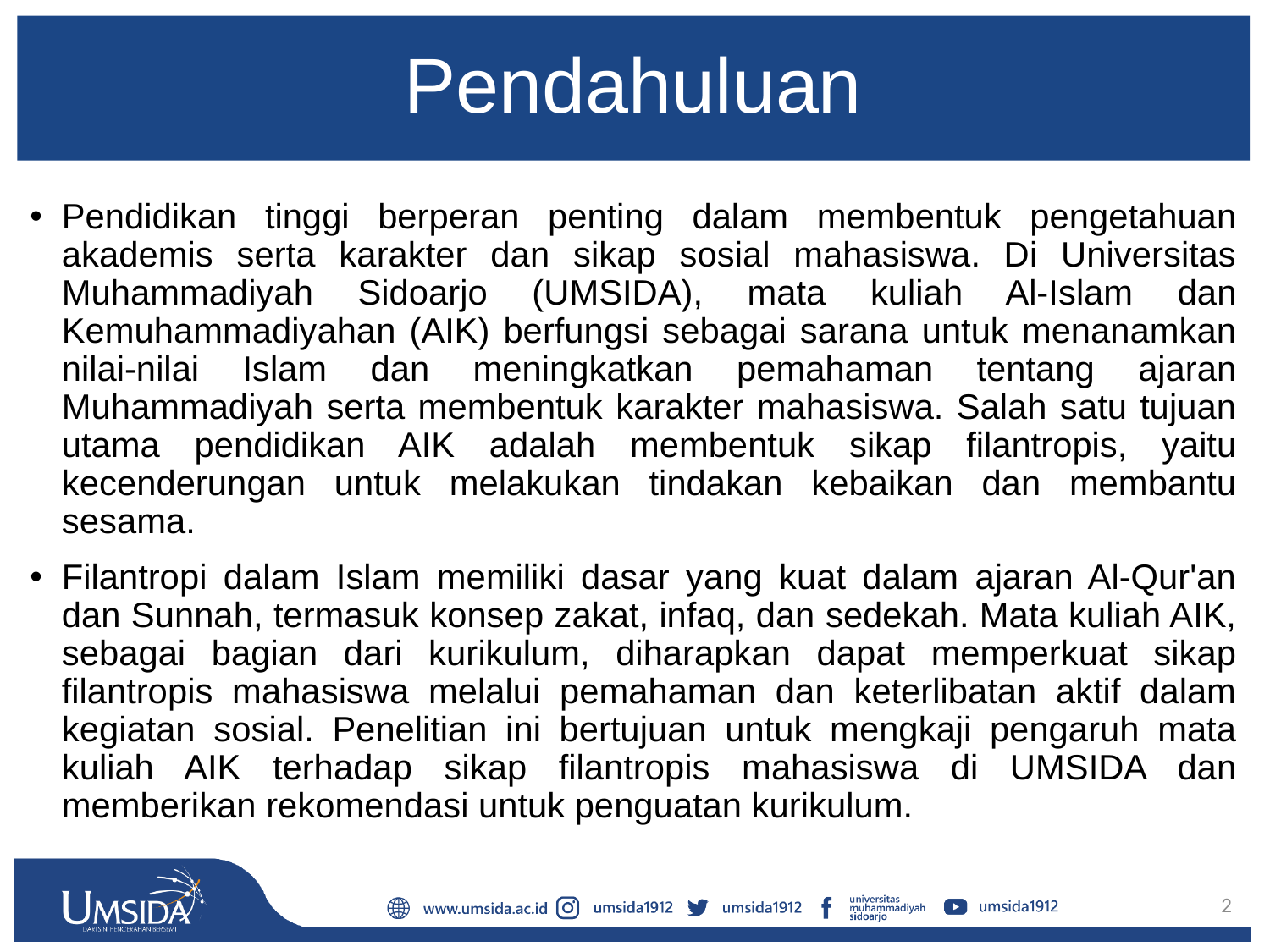

# Pendahuluan
Pendidikan tinggi berperan penting dalam membentuk pengetahuan akademis serta karakter dan sikap sosial mahasiswa. Di Universitas Muhammadiyah Sidoarjo (UMSIDA), mata kuliah Al-Islam dan Kemuhammadiyahan (AIK) berfungsi sebagai sarana untuk menanamkan nilai-nilai Islam dan meningkatkan pemahaman tentang ajaran Muhammadiyah serta membentuk karakter mahasiswa. Salah satu tujuan utama pendidikan AIK adalah membentuk sikap filantropis, yaitu kecenderungan untuk melakukan tindakan kebaikan dan membantu sesama.
Filantropi dalam Islam memiliki dasar yang kuat dalam ajaran Al-Qur'an dan Sunnah, termasuk konsep zakat, infaq, dan sedekah. Mata kuliah AIK, sebagai bagian dari kurikulum, diharapkan dapat memperkuat sikap filantropis mahasiswa melalui pemahaman dan keterlibatan aktif dalam kegiatan sosial. Penelitian ini bertujuan untuk mengkaji pengaruh mata kuliah AIK terhadap sikap filantropis mahasiswa di UMSIDA dan memberikan rekomendasi untuk penguatan kurikulum.